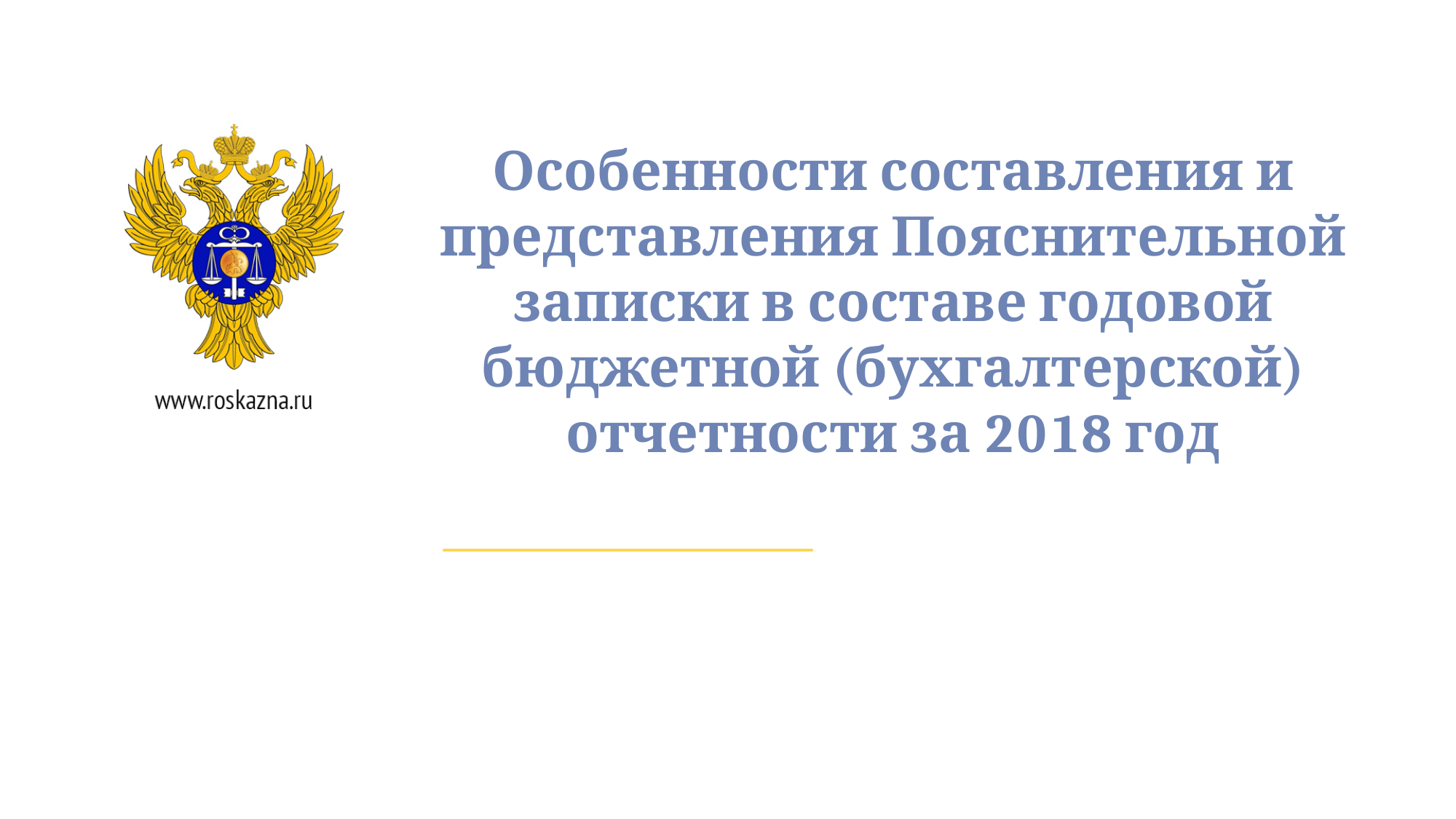

Особенности составления и представления Пояснительной записки в составе годовой бюджетной (бухгалтерской) отчетности за 2018 год